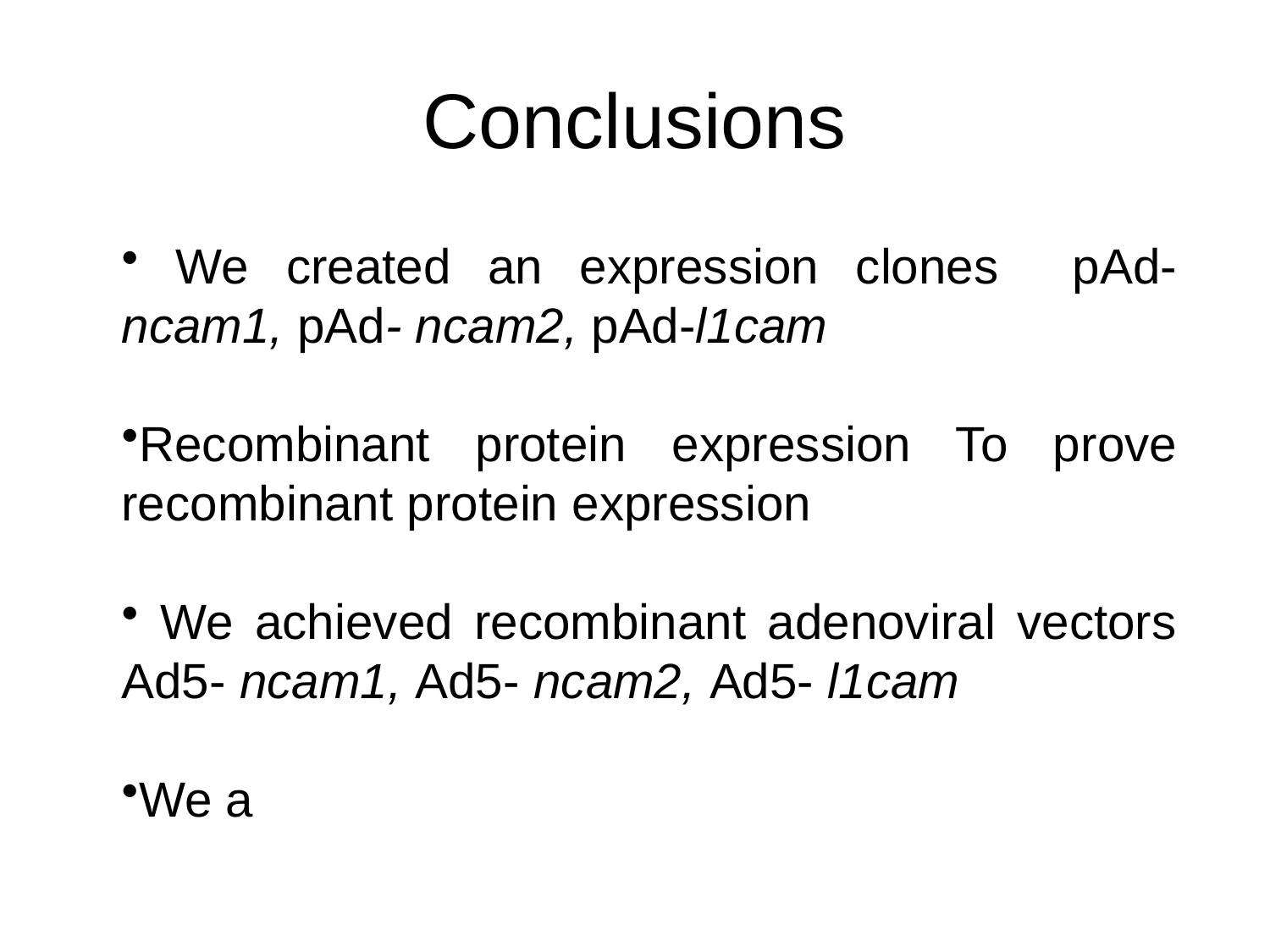

# Conclusions
 We created an expression clones  pAd- ncam1, pAd- ncam2, pAd-l1cam

Recombinant protein expression To prove recombinant protein expression

 We achieved recombinant adenoviral vectors Ad5- ncam1, Ad5- ncam2, Ad5- l1cam

We a